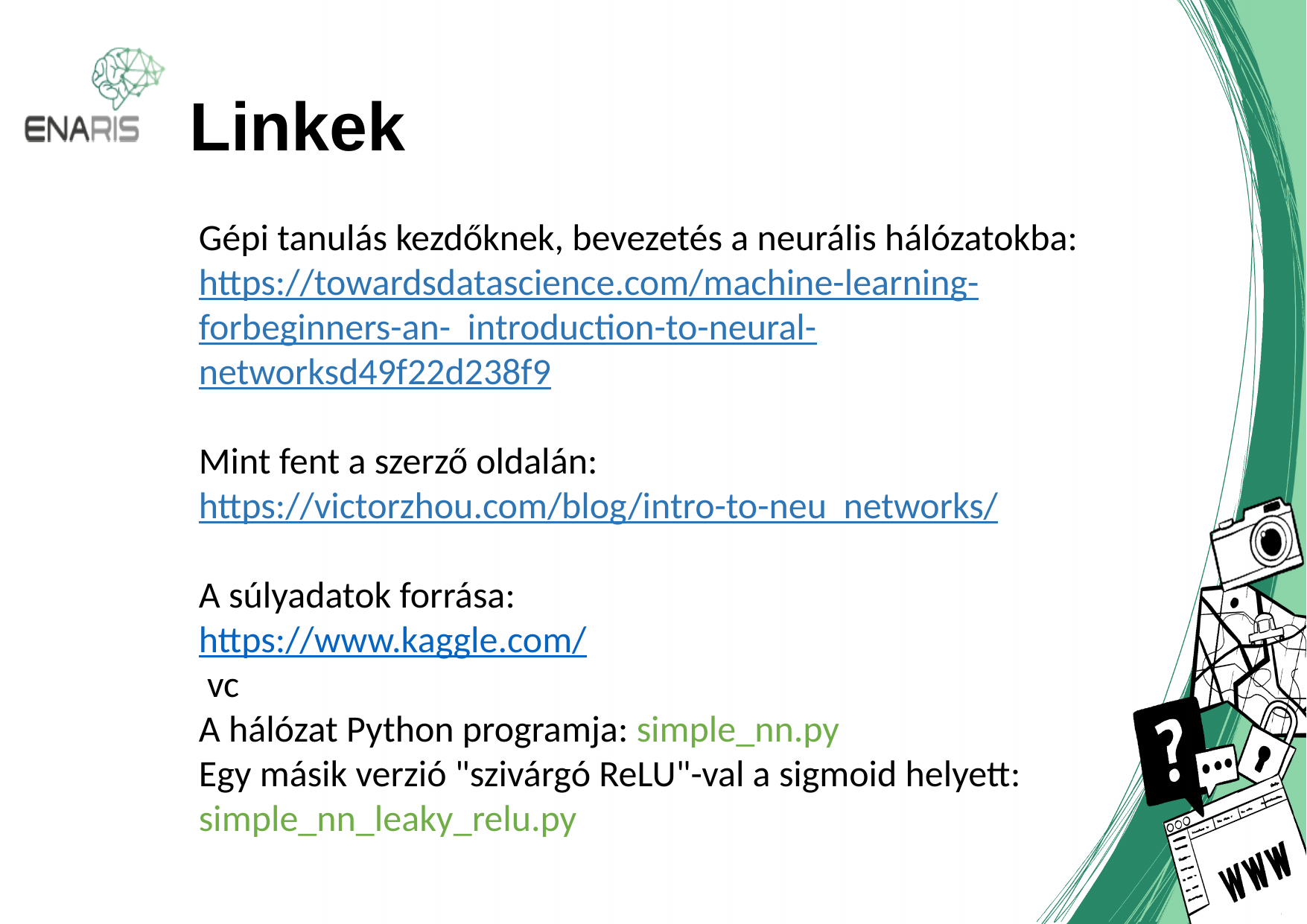

# Linkek
Gépi tanulás kezdőknek, bevezetés a neurális hálózatokba:  https://towardsdatascience.com/machine-learning-forbeginners-an-  introduction-to-neural-networksd49f22d238f9

Mint fent a szerző oldalán:
https://victorzhou.com/blog/intro-to-neu  networks/

A súlyadatok forrása:
https://www.kaggle.com/
 vc
A hálózat Python programja: simple_nn.py
Egy másik verzió "szivárgó ReLU"-val a sigmoid helyett: simple_nn_leaky_relu.py